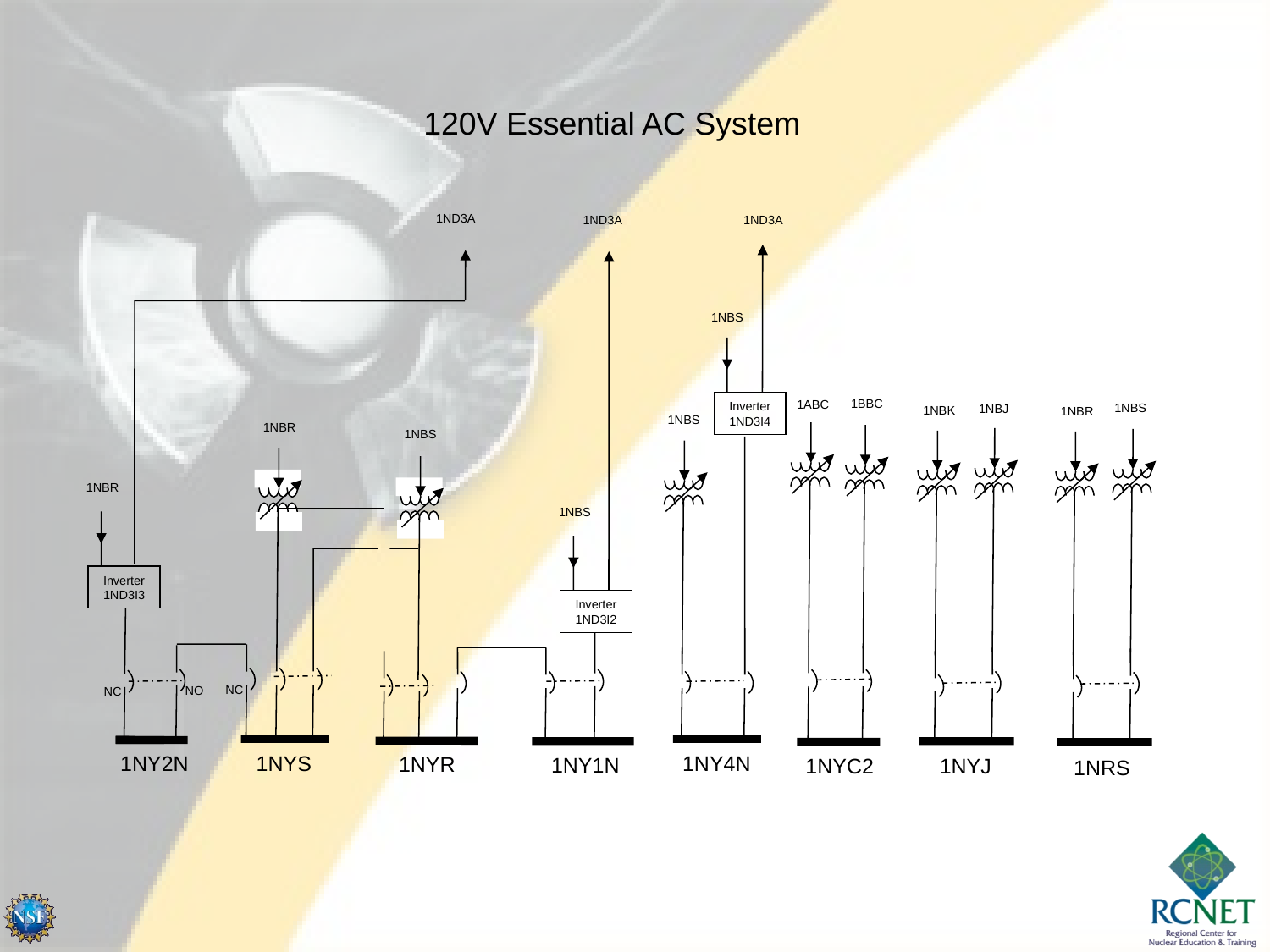

120V Essential AC System

1ND3A
1ND3A
1ND3A

1NBS

1BBC
1ABC
Inverter
1ND3I4
1NBS
1NBJ
1NBK
1NBR
1NBS
1NBR
1NBS

1NBR
1NBS

Inverter
1ND3I3

Inverter
1ND3I2

NC
NO

NC

1NY2N
1NYS
1NY4N
1NYR
1NY1N
1NYC2
1NYJ
1NRS